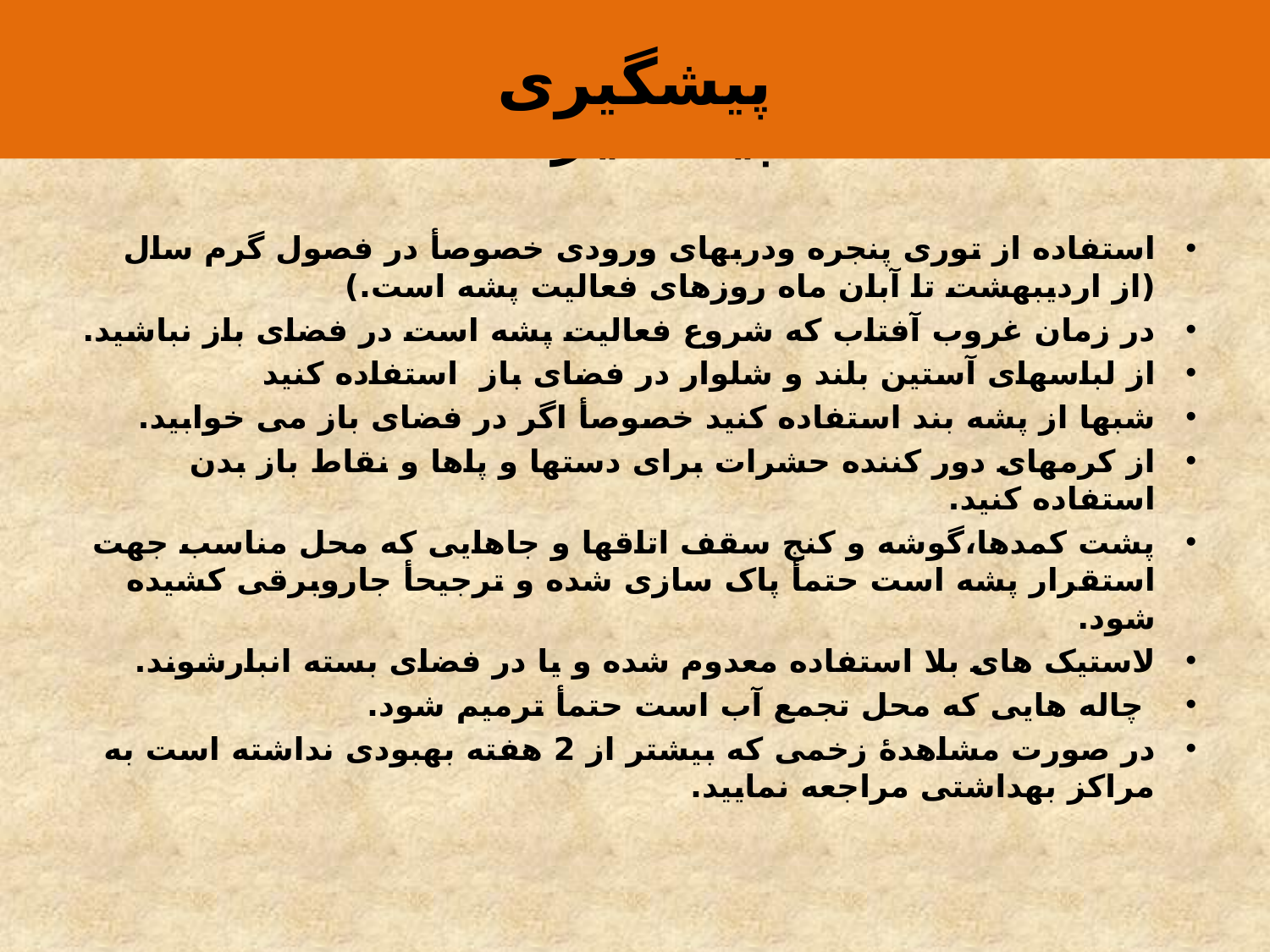

پیشگیری
# پیشگیری
استفاده از توری پنجره ودربهای ورودی خصوصأ در فصول گرم سال (از اردیبهشت تا آبان ماه روزهای فعالیت پشه است.)
در زمان غروب آفتاب که شروع فعالیت پشه است در فضای باز نباشید.
از لباسهای آستین بلند و شلوار در فضای باز  استفاده کنید
شبها از پشه بند استفاده کنید خصوصأ اگر در فضای باز می خوابید.
از کرمهای دور کننده حشرات برای دستها و پاها و نقاط باز بدن استفاده کنید.
پشت کمدها،گوشه و کنج سقف اتاقها و جاهایی که محل مناسب جهت استقرار پشه است حتمأ پاک سازی شده و ترجیحأ جاروبرقی کشیده شود.
لاستیک های بلا استفاده معدوم شده و یا در فضای بسته انبارشوند.
 چاله هایی که محل تجمع آب است حتمأ ترمیم شود.
در صورت مشاهدۀ زخمی که بیشتر از 2 هفته بهبودی نداشته است به مراکز بهداشتی مراجعه نمایید.